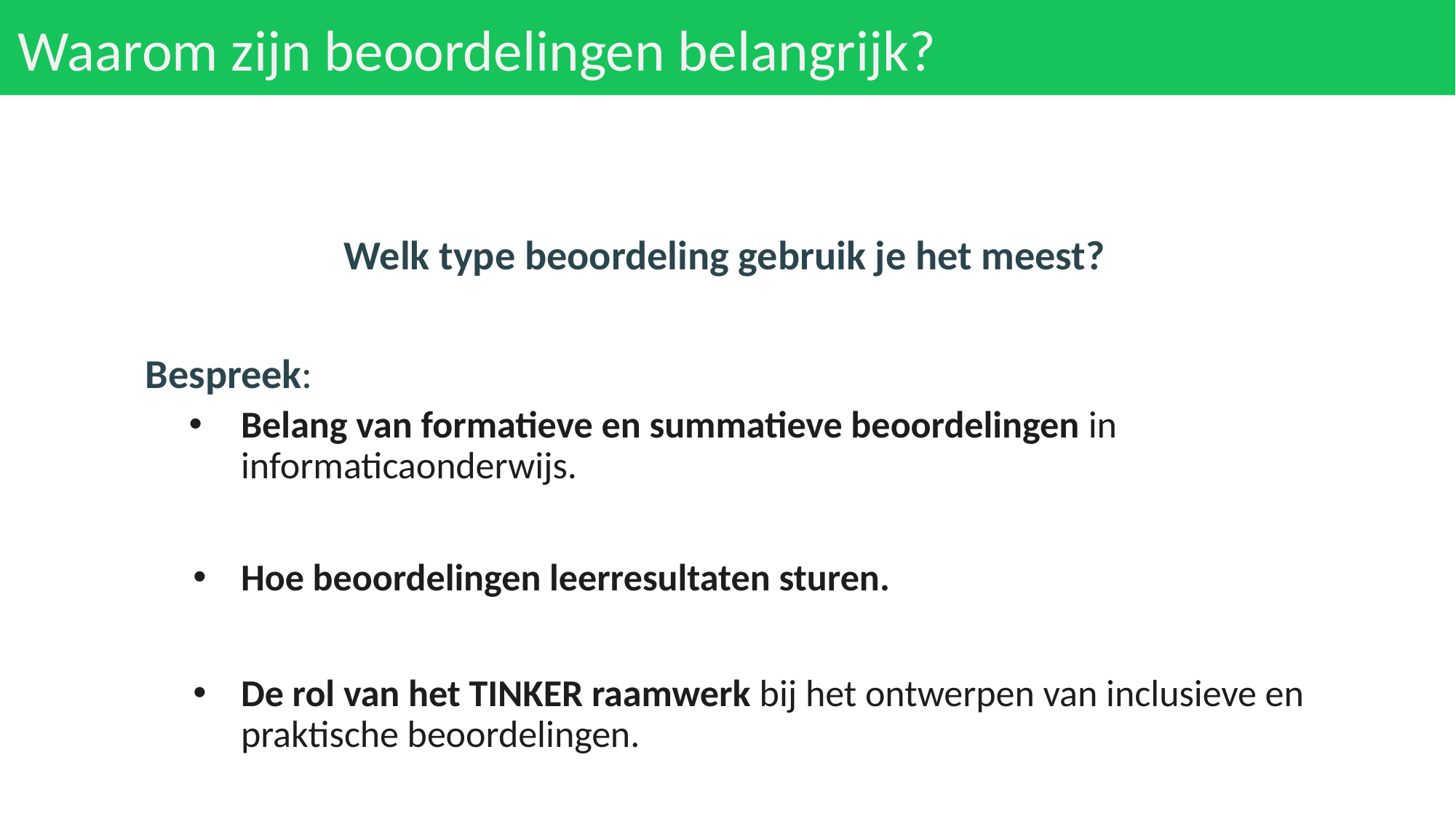

# Waarom zijn beoordelingen belangrijk?

Welk type beoordeling gebruik je het meest?

Bespreek:
Belang van formatieve en summatieve beoordelingen in informaticaonderwijs.

Hoe beoordelingen leerresultaten sturen.

De rol van het TINKER raamwerk bij het ontwerpen van inclusieve en praktische beoordelingen.